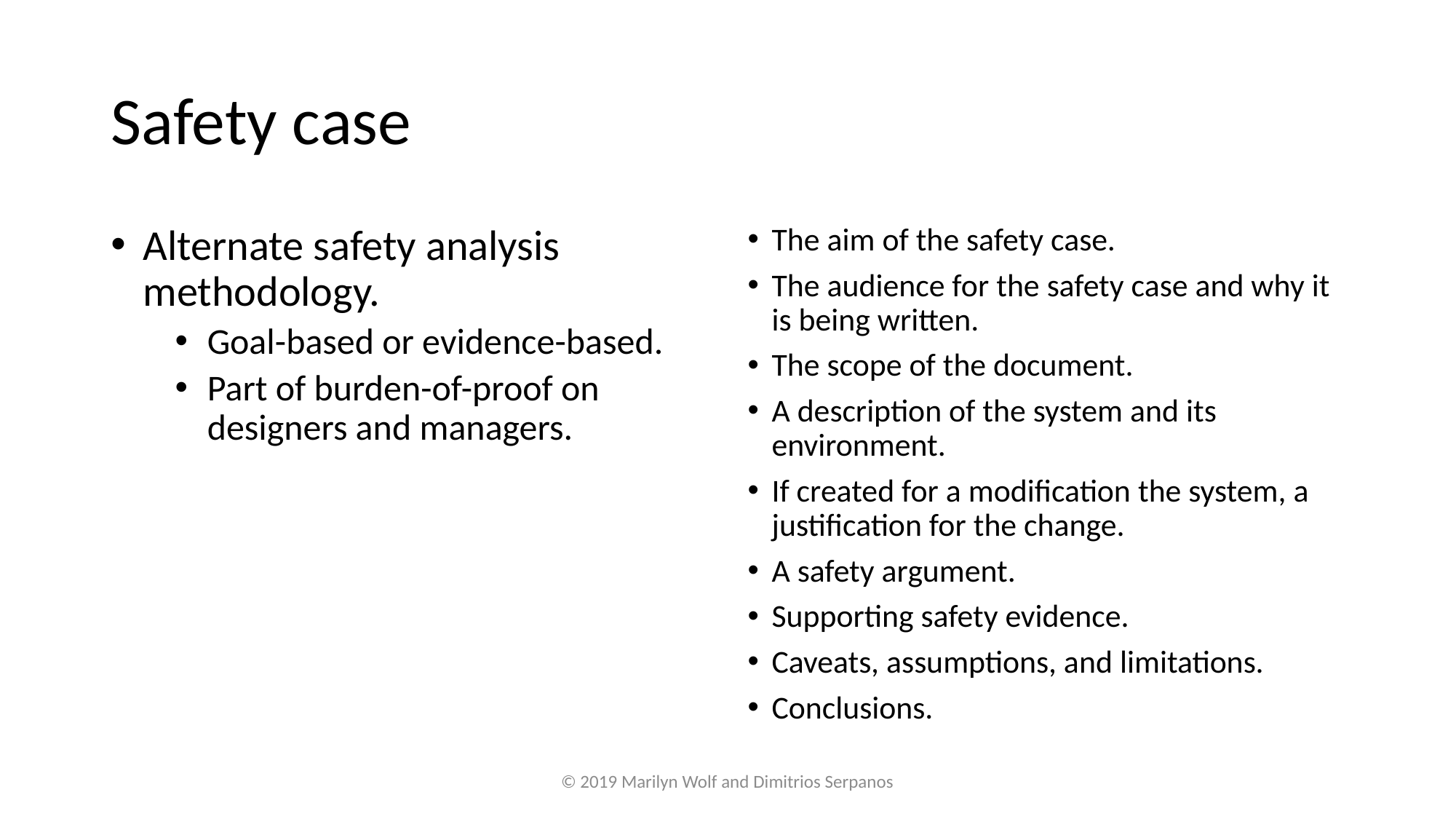

# Safety case
Alternate safety analysis methodology.
Goal-based or evidence-based.
Part of burden-of-proof on designers and managers.
The aim of the safety case.
The audience for the safety case and why it is being written.
The scope of the document.
A description of the system and its environment.
If created for a modification the system, a justification for the change.
A safety argument.
Supporting safety evidence.
Caveats, assumptions, and limitations.
Conclusions.

© 2019 Marilyn Wolf and Dimitrios Serpanos